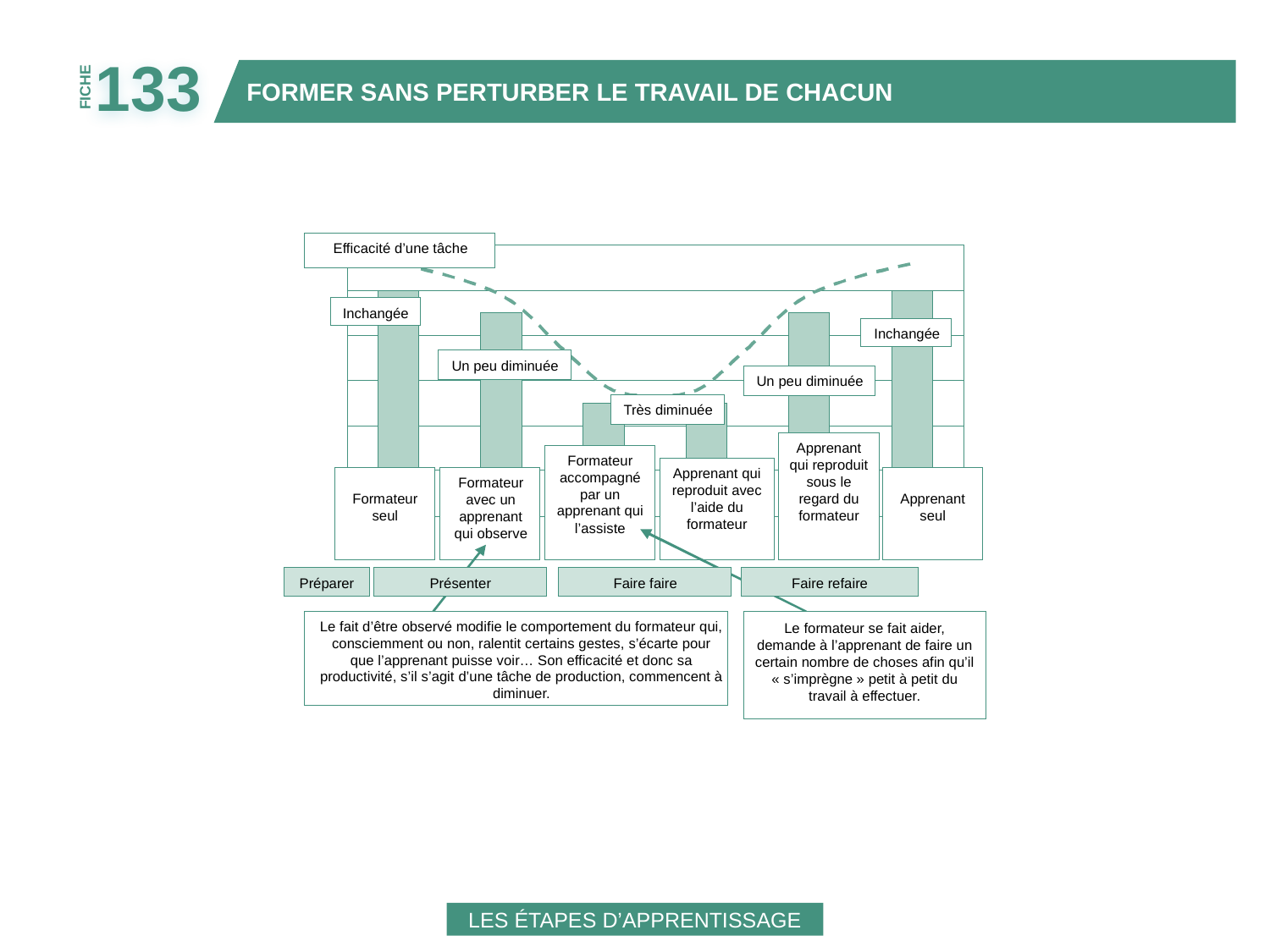

133

FORMER SANS PERTURBER LE TRAVAIL DE CHACUN
FICHE

Efficacité d’une tâche

Inchangée

Inchangée

Un peu diminuée

Un peu diminuée

Très diminuée

Apprenant
qui reproduit
sous le
regard du
formateur

Formateur
accompagné
par un
apprenant qui
l’assiste

Apprenant qui
reproduit avec
l’aide du
formateur

Formateur
avec un
apprenant
qui observe
Formateur
seul
Apprenant
seul

Préparer
Présenter
Faire faire
Faire refaire

Le fait d’être observé modifie le comportement du formateur qui,
consciemment ou non, ralentit certains gestes, s’écarte pour
que l’apprenant puisse voir… Son efficacité et donc sa
productivité, s’il s’agit d’une tâche de production, commencent à
diminuer.
Le formateur se fait aider,
demande à l’apprenant de faire un
certain nombre de choses afin qu’il
« s’imprègne » petit à petit du
travail à effectuer.
LES ÉTAPES D’APPRENTISSAGE